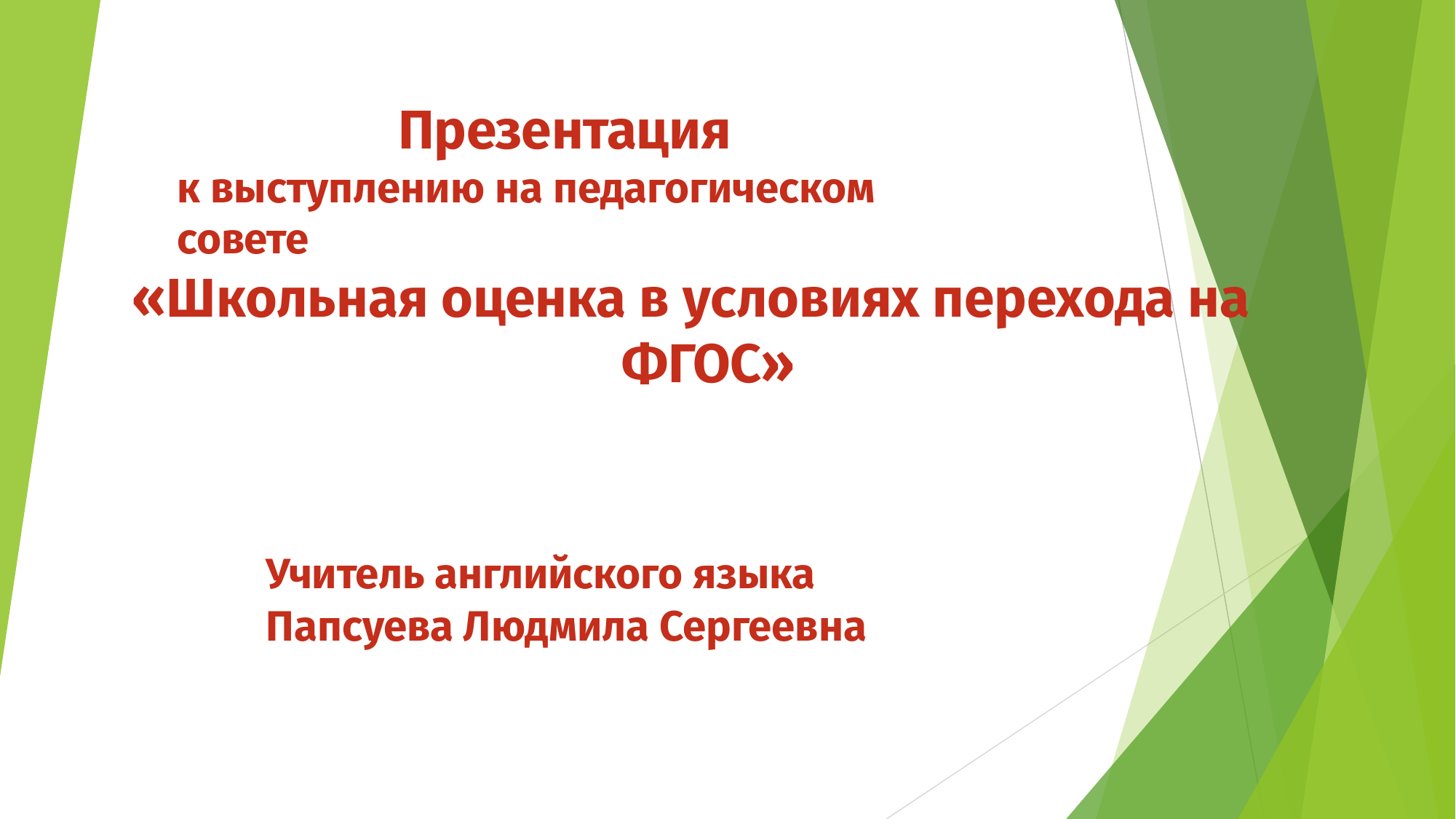

# Презентация
к выступлению на педагогическом совете
«Школьная оценка в условиях перехода на  ФГОС»
Учитель английского языка
Папсуева Людмила Сергеевна